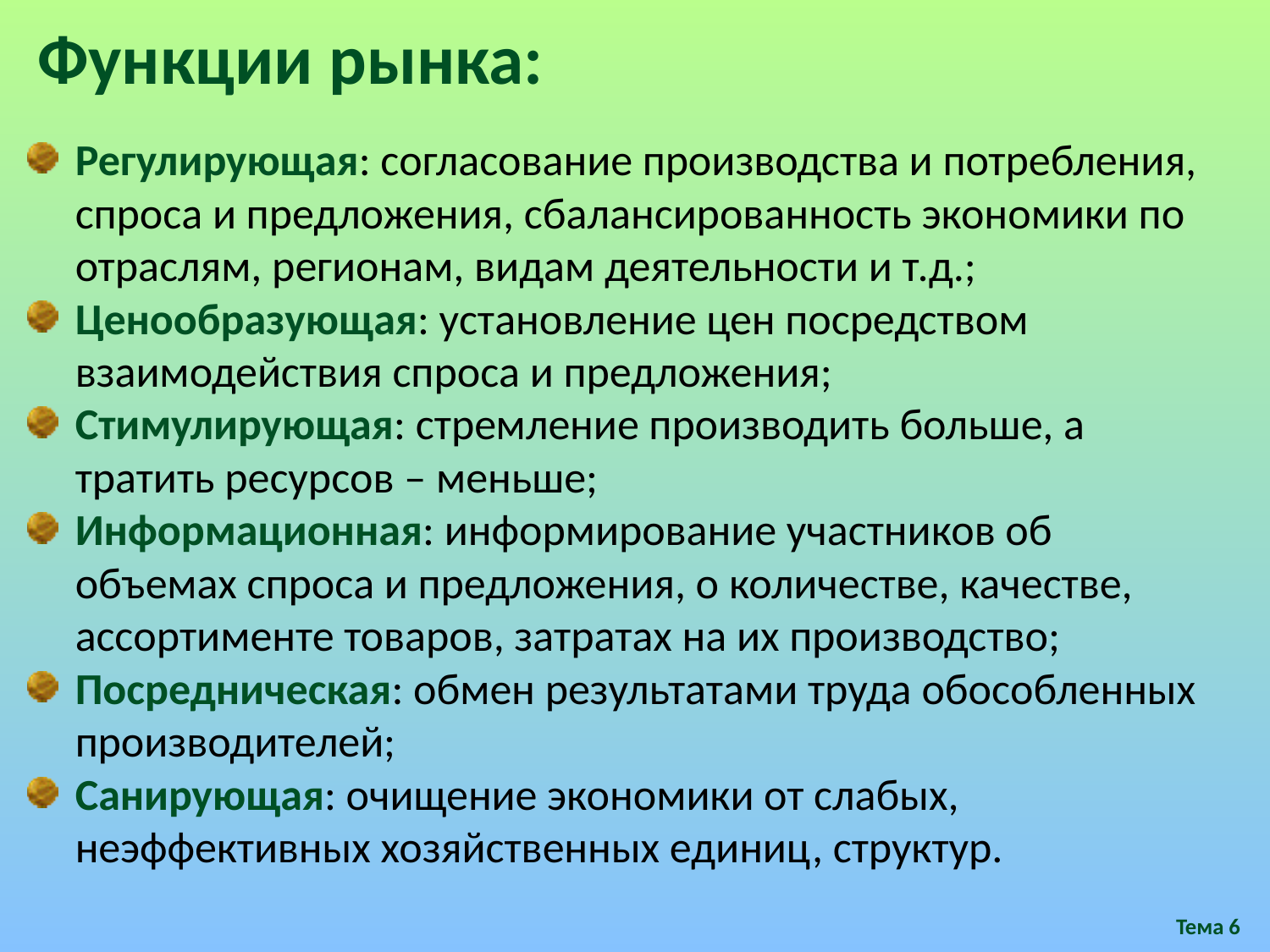

Функции рынка:
Регулирующая: согласование производства и потребления, спроса и предложения, сбалансированность экономики по отраслям, регионам, видам деятельности и т.д.;
Ценообразующая: установление цен посредством взаимодействия спроса и предложения;
Стимулирующая: стремление производить больше, а тратить ресурсов – меньше;
Информационная: информирование участников об объемах спроса и предложения, о количестве, качестве, ассортименте товаров, затратах на их производство;
Посредническая: обмен результатами труда обособленных производителей;
Санирующая: очищение экономики от слабых, неэффективных хозяйственных единиц, структур.
Тема 6